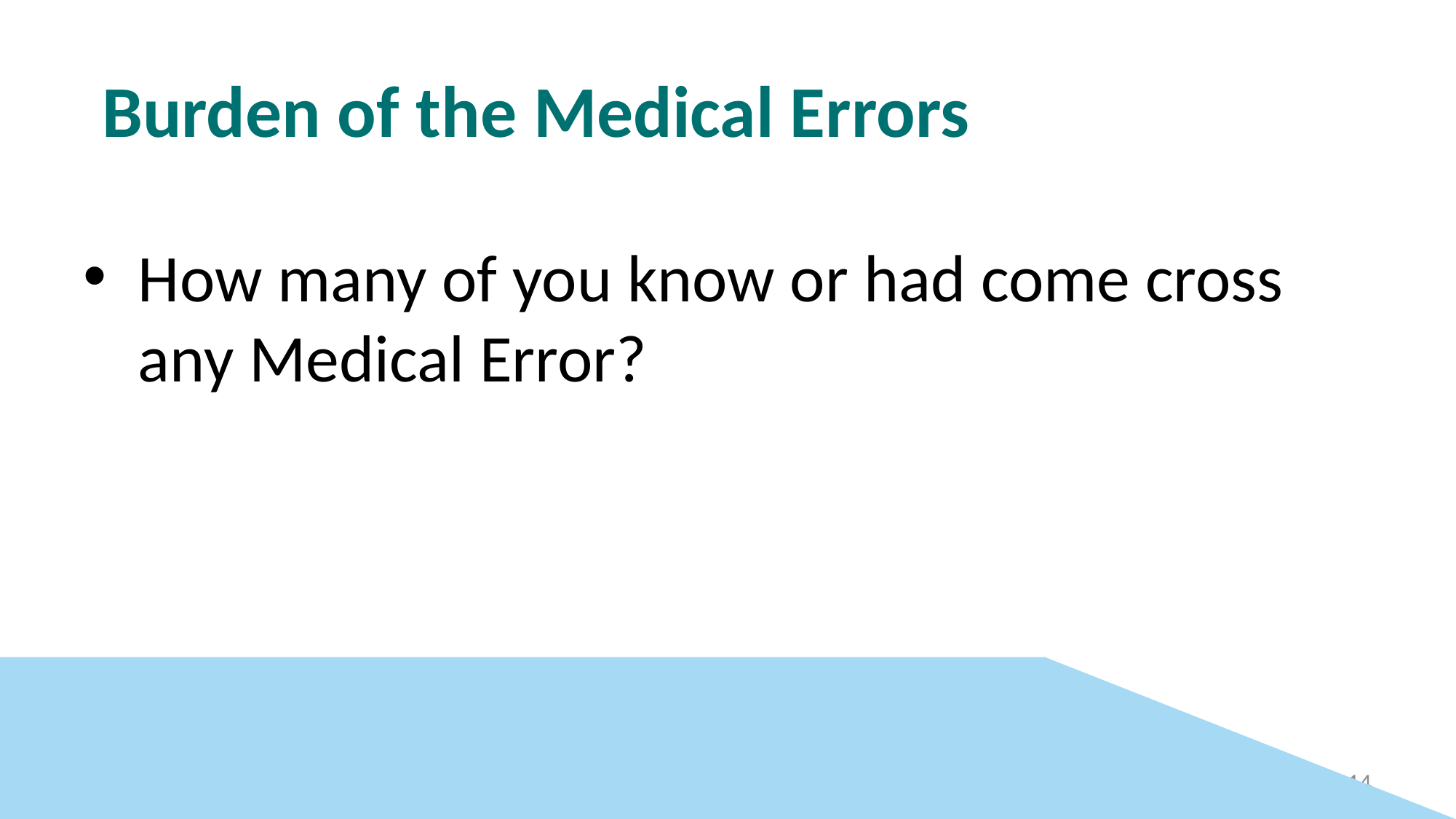

# Burden of the Medical Errors

How many of you know or had come cross any Medical Error?

14